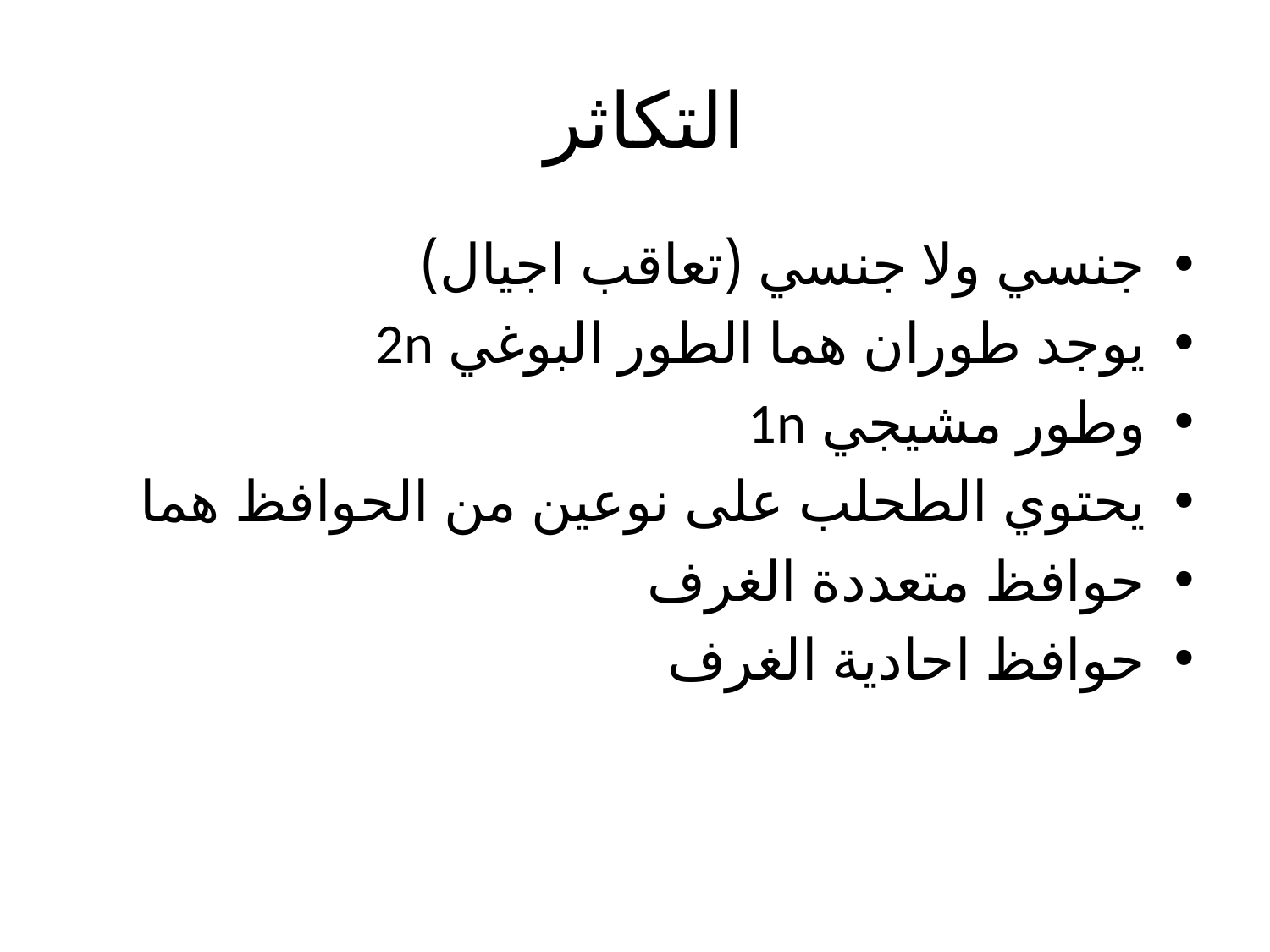

# التكاثر
جنسي ولا جنسي (تعاقب اجيال)
يوجد طوران هما الطور البوغي 2n
وطور مشيجي 1n
يحتوي الطحلب على نوعين من الحوافظ هما
حوافظ متعددة الغرف
حوافظ احادية الغرف